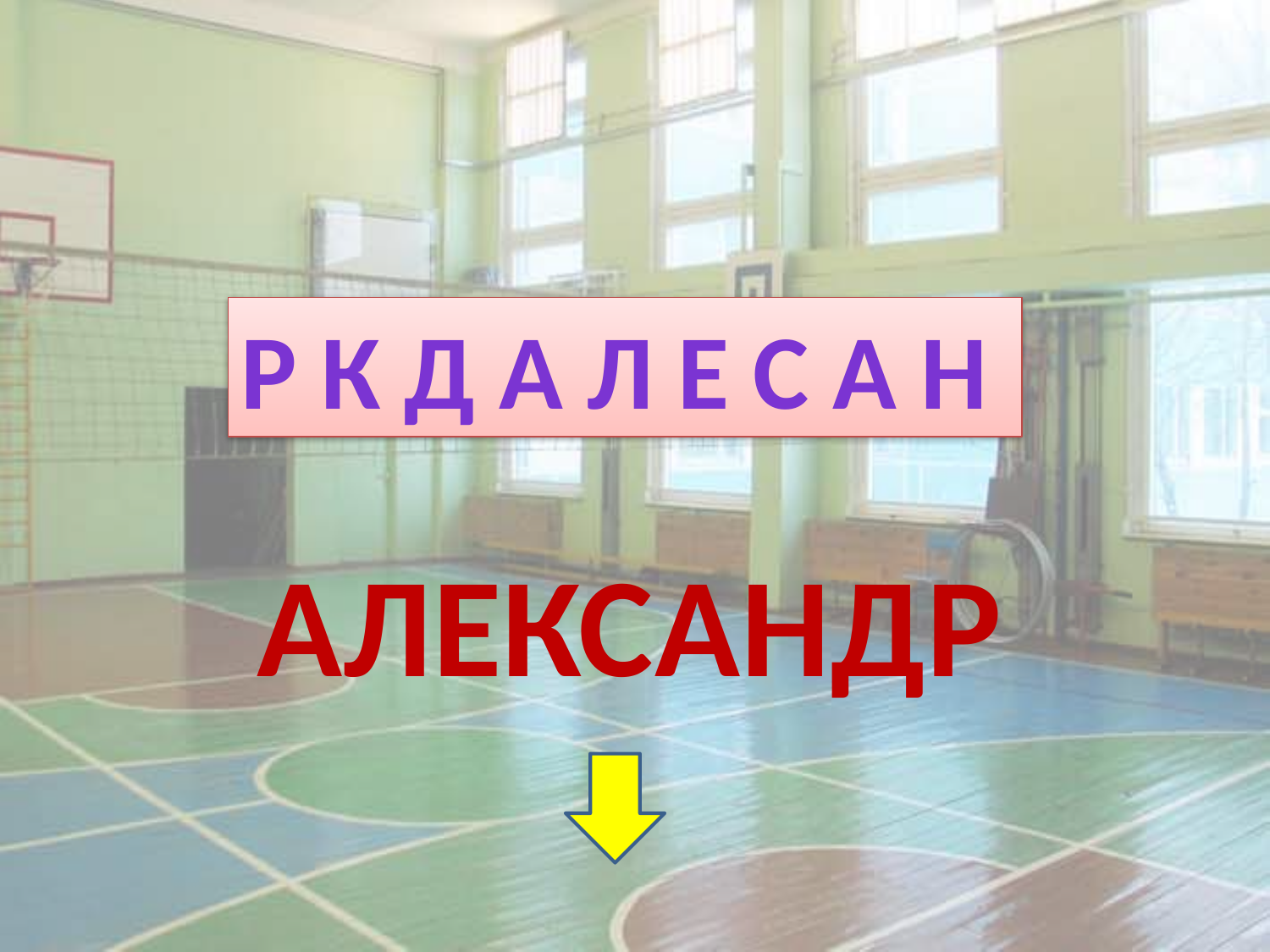

Р К Д А Л Е С А Н
# АЛЕКСАНДР